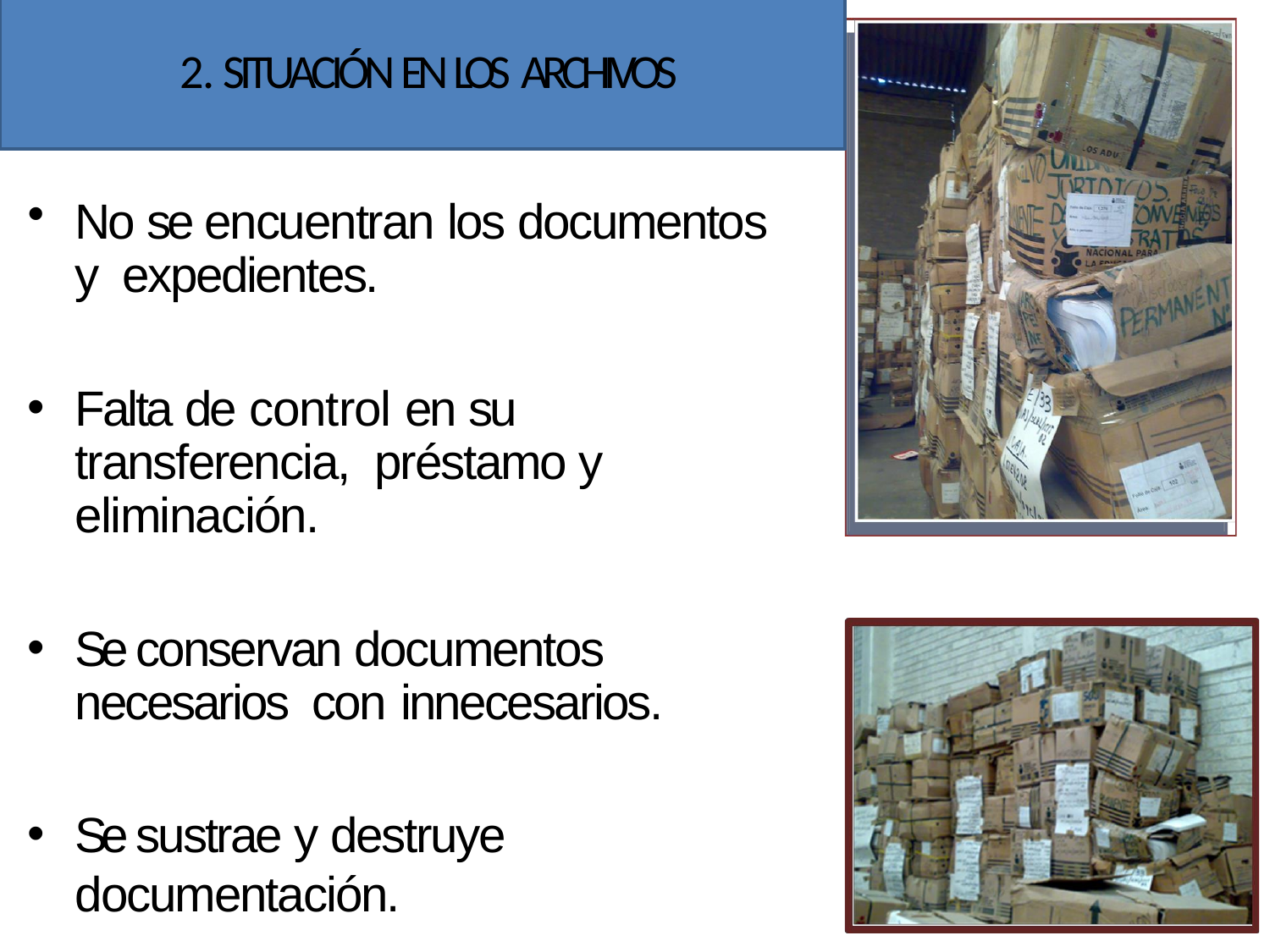

# 2. SITUACIÓN EN LOS ARCHIVOS

No se encuentran los documentos y  expedientes.

Falta de control en su transferencia,  préstamo y eliminación.

Se conservan documentos necesarios  con innecesarios.

Se sustrae y destruye documentación.

6